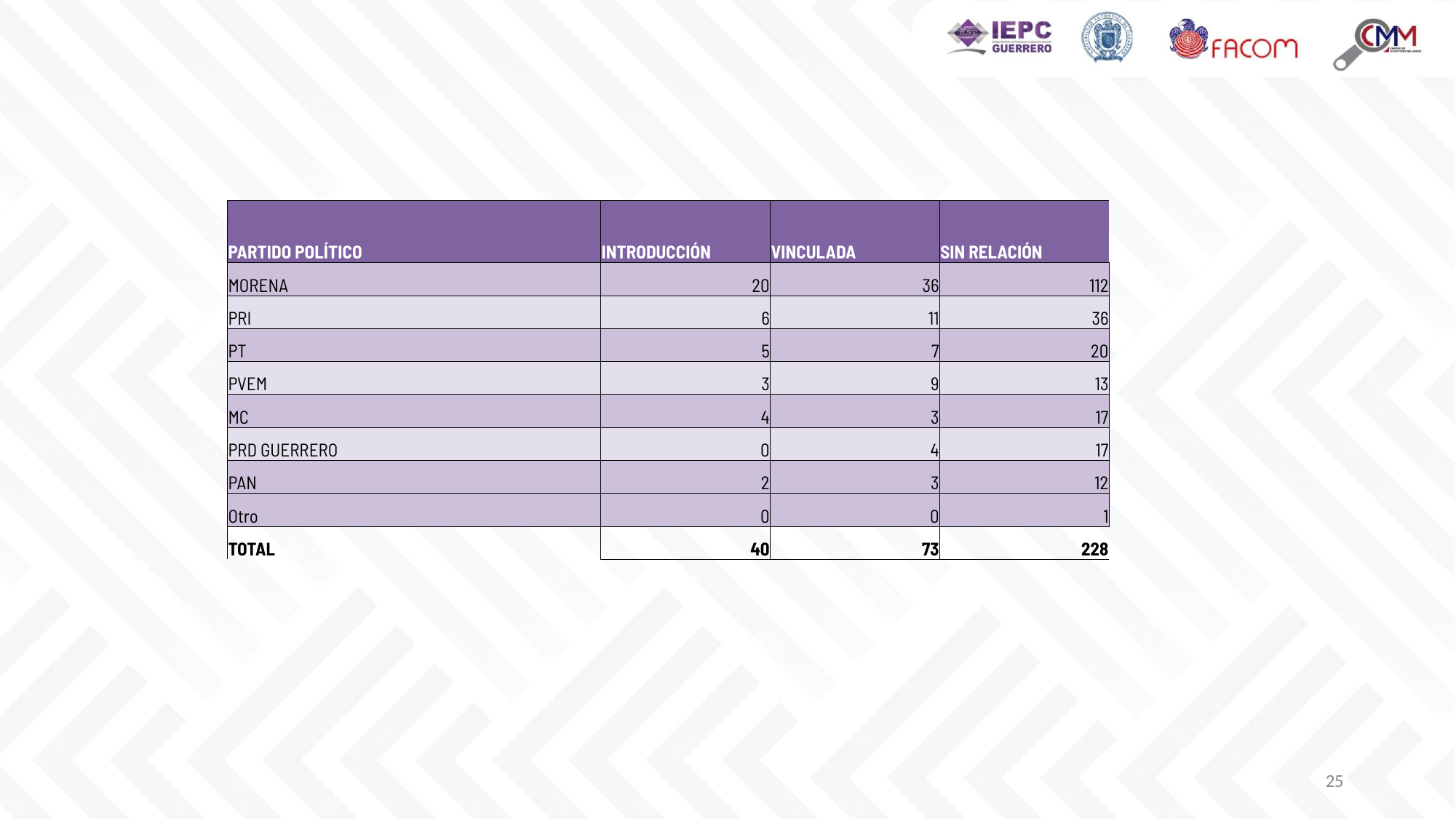

| PARTIDO POLÍTICO | INTRODUCCIÓN | VINCULADA | SIN RELACIÓN |
| --- | --- | --- | --- |
| MORENA | 20 | 36 | 112 |
| PRI | 6 | 11 | 36 |
| PT | 5 | 7 | 20 |
| PVEM | 3 | 9 | 13 |
| MC | 4 | 3 | 17 |
| PRD GUERRERO | 0 | 4 | 17 |
| PAN | 2 | 3 | 12 |
| Otro | 0 | 0 | 1 |
| TOTAL | 40 | 73 | 228 |
25